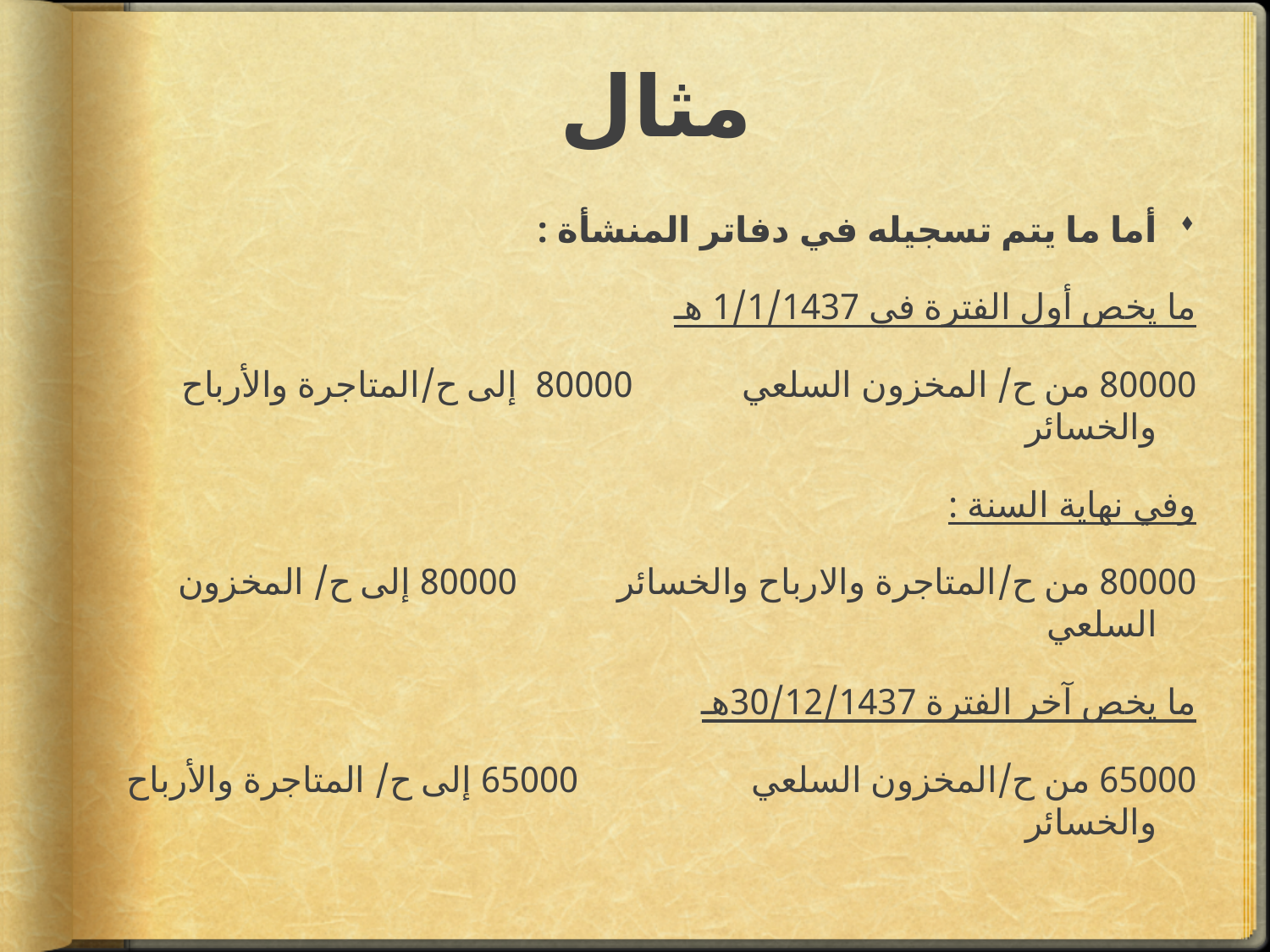

# مثال
أما ما يتم تسجيله في دفاتر المنشأة :
ما يخص أول الفترة في 1/1/1437 هـ
80000 من ح/ المخزون السلعي            80000  إلى ح/المتاجرة والأرباح والخسائر
وفي نهاية السنة :
80000 من ح/المتاجرة والارباح والخسائر           80000 إلى ح/ المخزون السلعي
ما يخص آخر الفترة 30/12/1437هـ
65000 من ح/المخزون السلعي                   65000 إلى ح/ المتاجرة والأرباح والخسائر